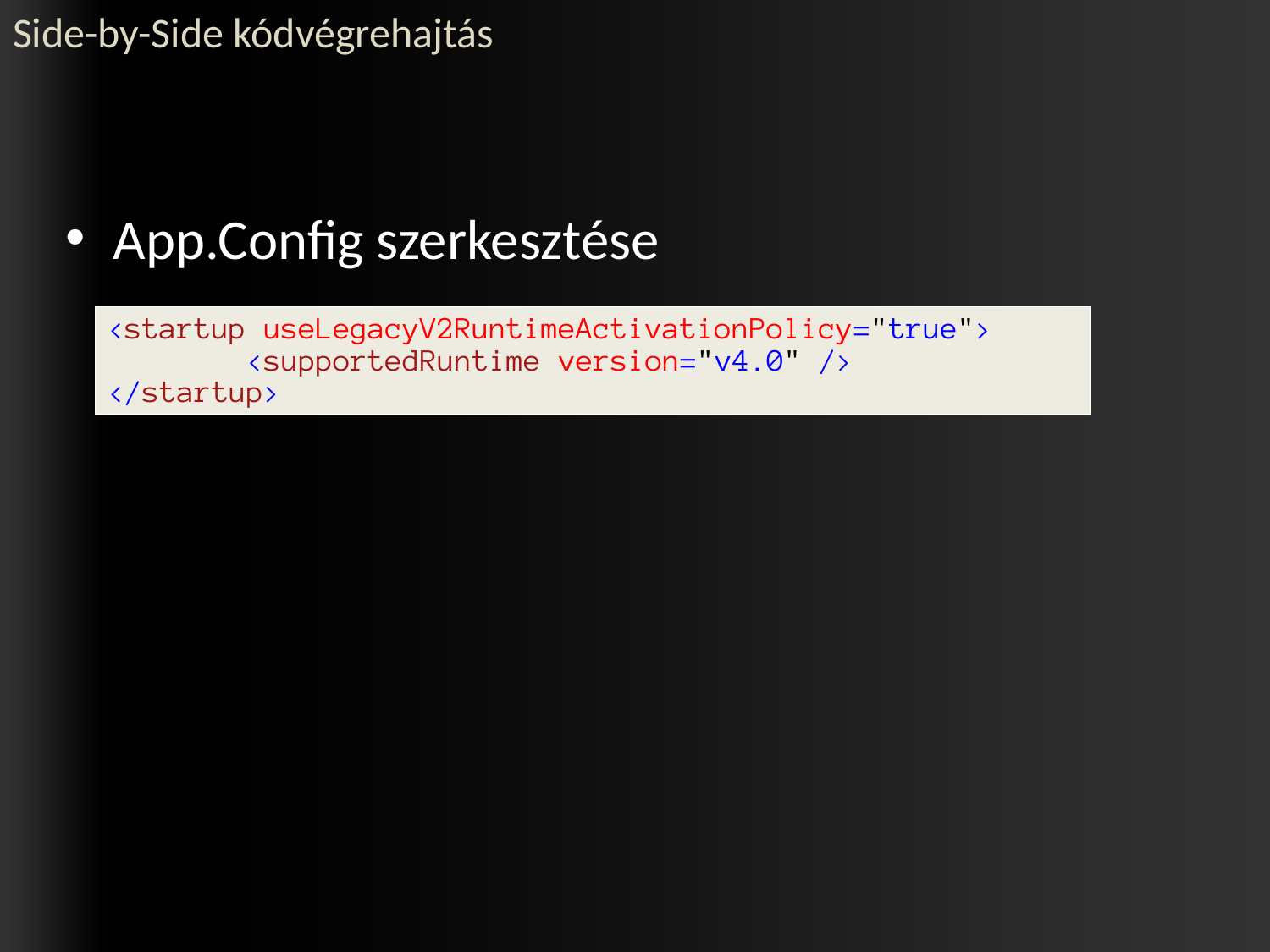

Side-by-Side kódvégrehajtás
App.Config szerkesztése

| <startup useLegacyV2RuntimeActivationPolicy="true"> <supportedRuntime version="v4.0" /> </startup> |
| --- |